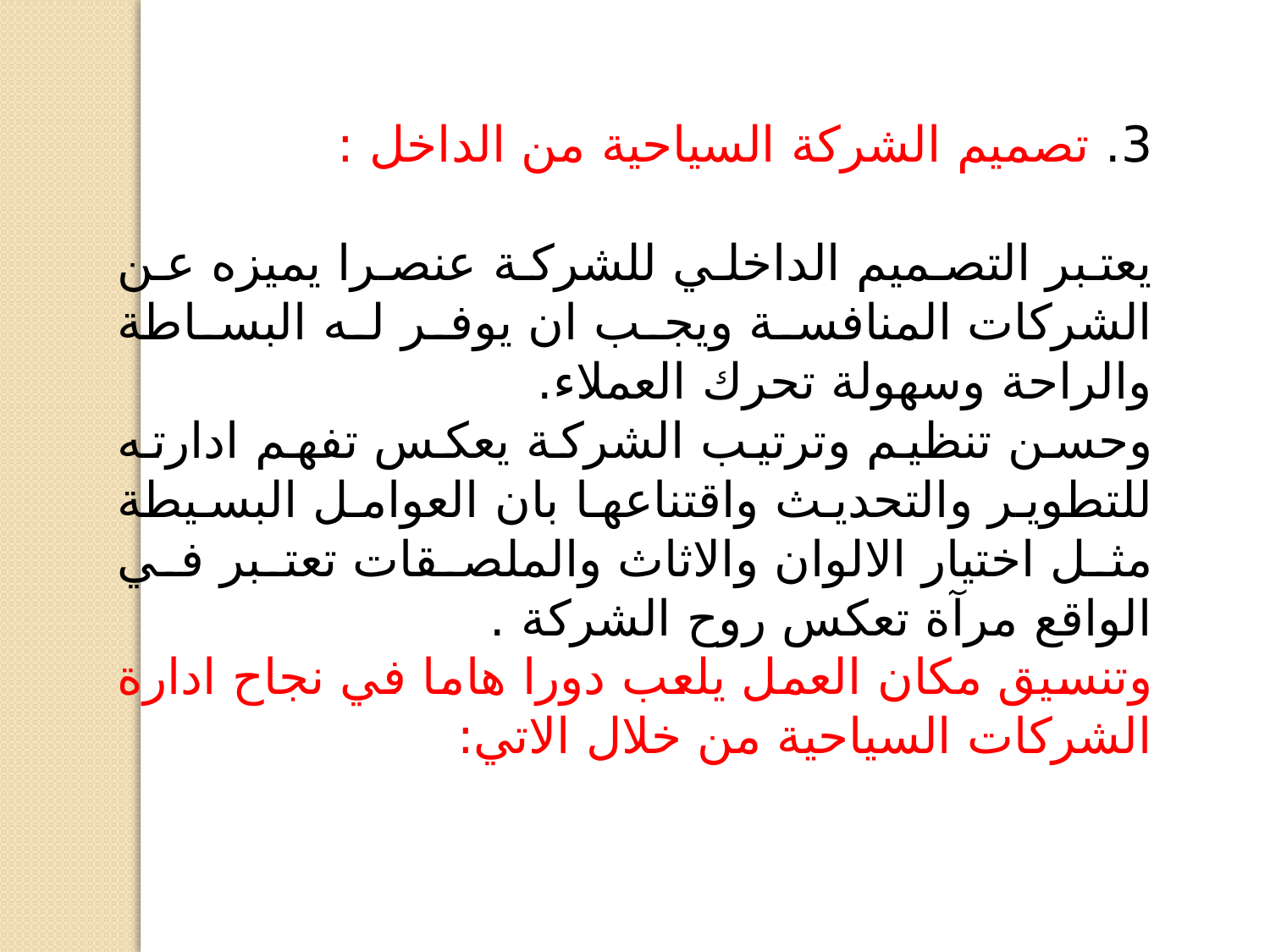

3. تصميم الشركة السياحية من الداخل :

يعتبر التصميم الداخلي للشركة عنصرا يميزه عن الشركات المنافسة ويجب ان يوفر له البساطة والراحة وسهولة تحرك العملاء.
وحسن تنظيم وترتيب الشركة يعكس تفهم ادارته للتطوير والتحديث واقتناعها بان العوامل البسيطة مثل اختيار الالوان والاثاث والملصقات تعتبر في الواقع مرآة تعكس روح الشركة .
وتنسيق مكان العمل يلعب دورا هاما في نجاح ادارة الشركات السياحية من خلال الاتي: